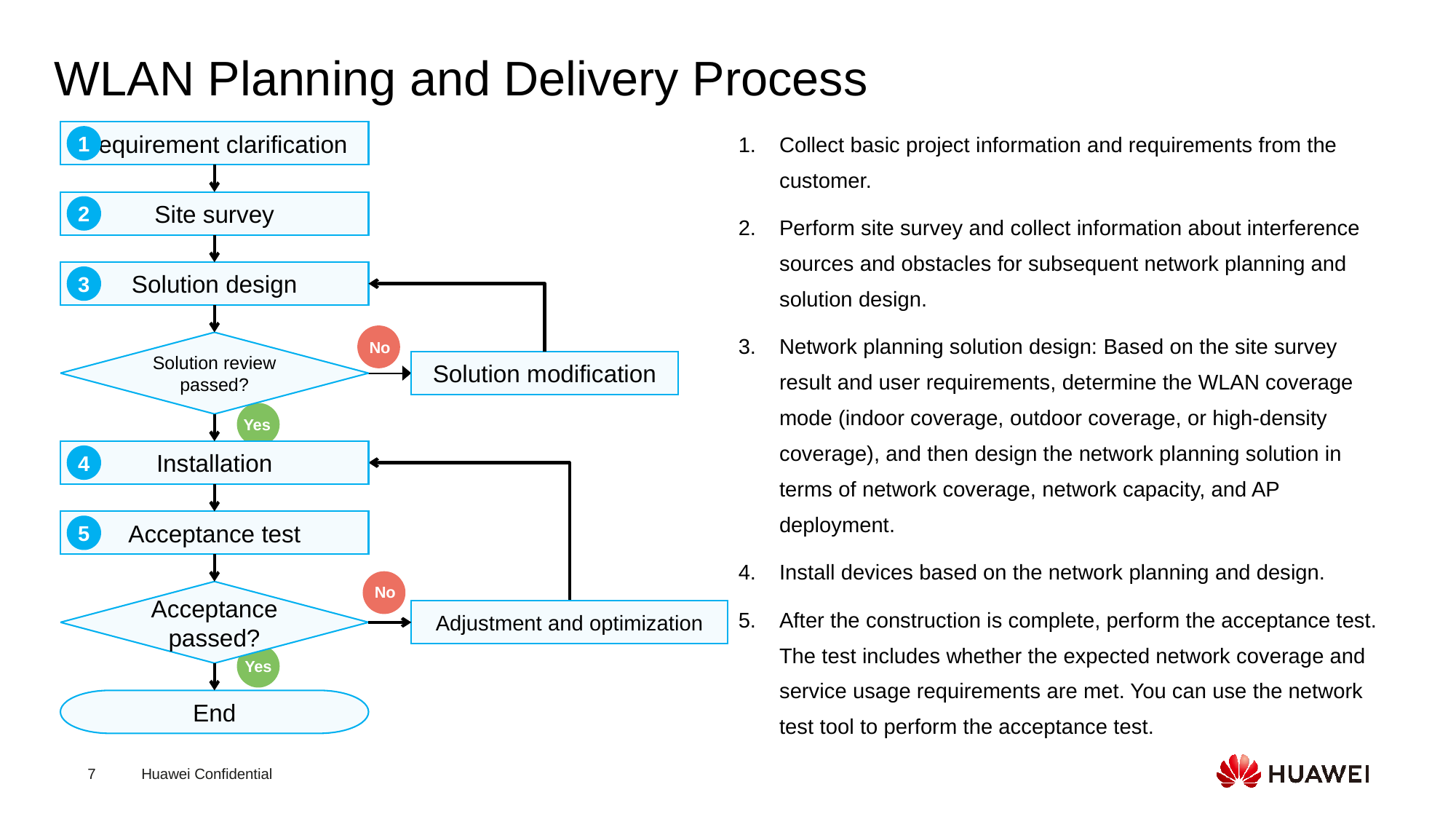

# WLAN Planning and Delivery Process
Collect basic project information and requirements from the customer.
Perform site survey and collect information about interference sources and obstacles for subsequent network planning and solution design.
Network planning solution design: Based on the site survey result and user requirements, determine the WLAN coverage mode (indoor coverage, outdoor coverage, or high-density coverage), and then design the network planning solution in terms of network coverage, network capacity, and AP deployment.
Install devices based on the network planning and design.
After the construction is complete, perform the acceptance test. The test includes whether the expected network coverage and service usage requirements are met. You can use the network test tool to perform the acceptance test.

Requirement clarification
1
Site survey
2
Solution design
3

No
Solution review passed?
Solution modification

Yes
Installation
4
Acceptance test
5

No
Acceptance passed?
Adjustment and optimization

Yes
End